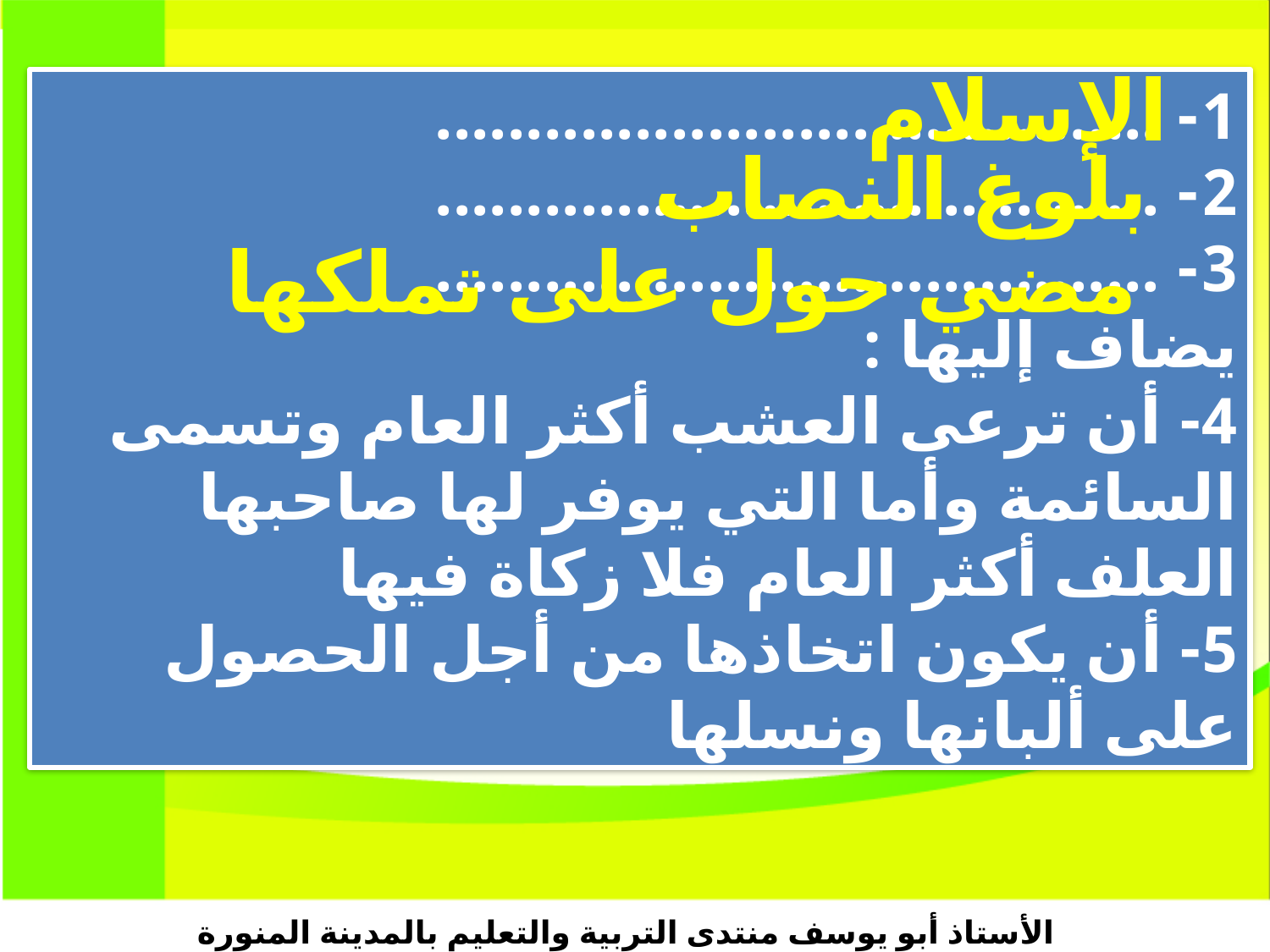

الإسلام
1- ........................................
2- ........................................
3- ........................................
يضاف إليها :
4- أن ترعى العشب أكثر العام وتسمى السائمة وأما التي يوفر لها صاحبها العلف أكثر العام فلا زكاة فيها
5- أن يكون اتخاذها من أجل الحصول على ألبانها ونسلها
بلوغ النصاب
مضي حول على تملكها
الأستاذ أبو يوسف منتدى التربية والتعليم بالمدينة المنورة